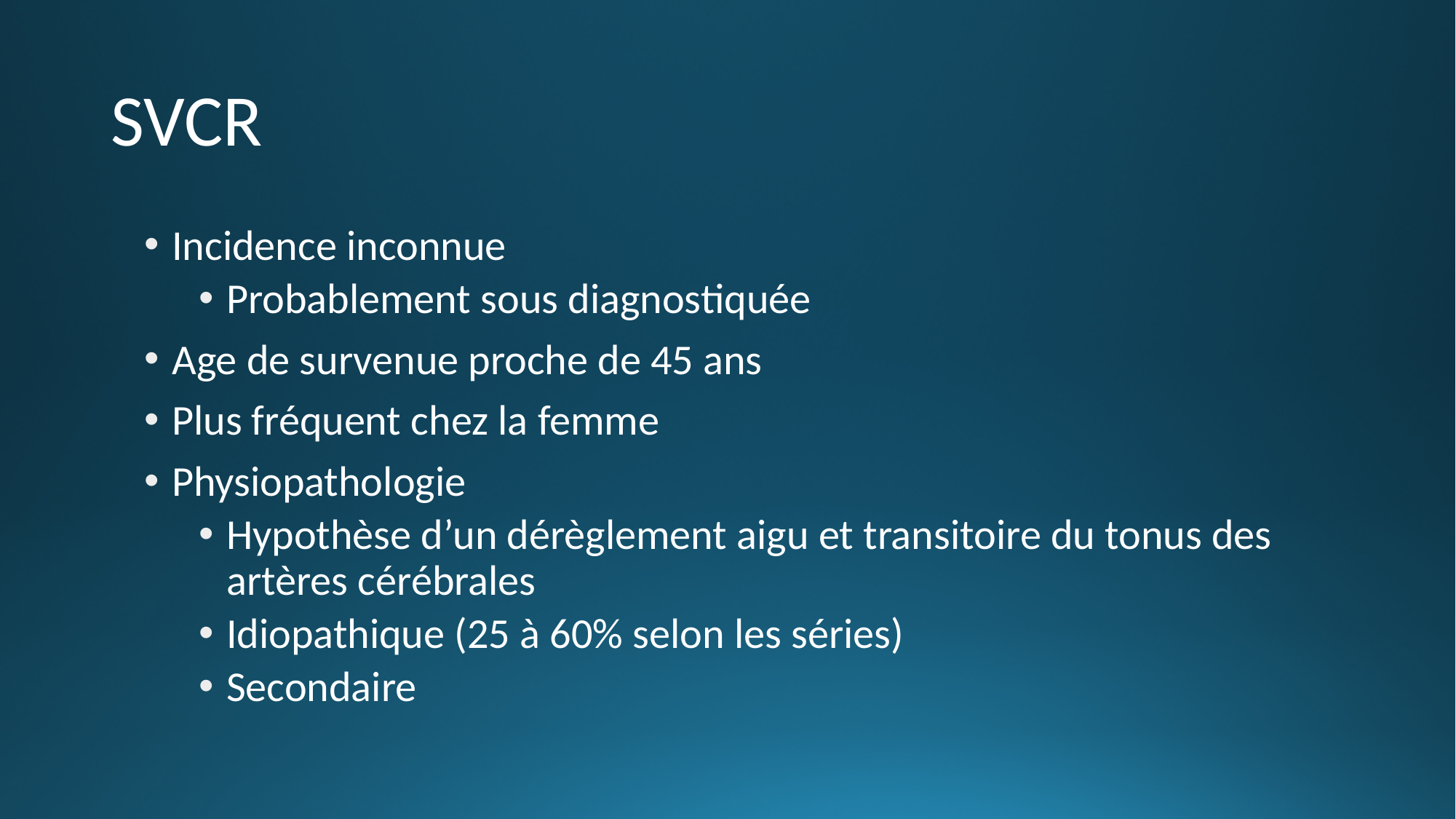

# SVCR
Incidence inconnue
Probablement sous diagnostiquée
Age de survenue proche de 45 ans
Plus fréquent chez la femme
Physiopathologie
Hypothèse d’un dérèglement aigu et transitoire du tonus des artères cérébrales
Idiopathique (25 à 60% selon les séries)
Secondaire